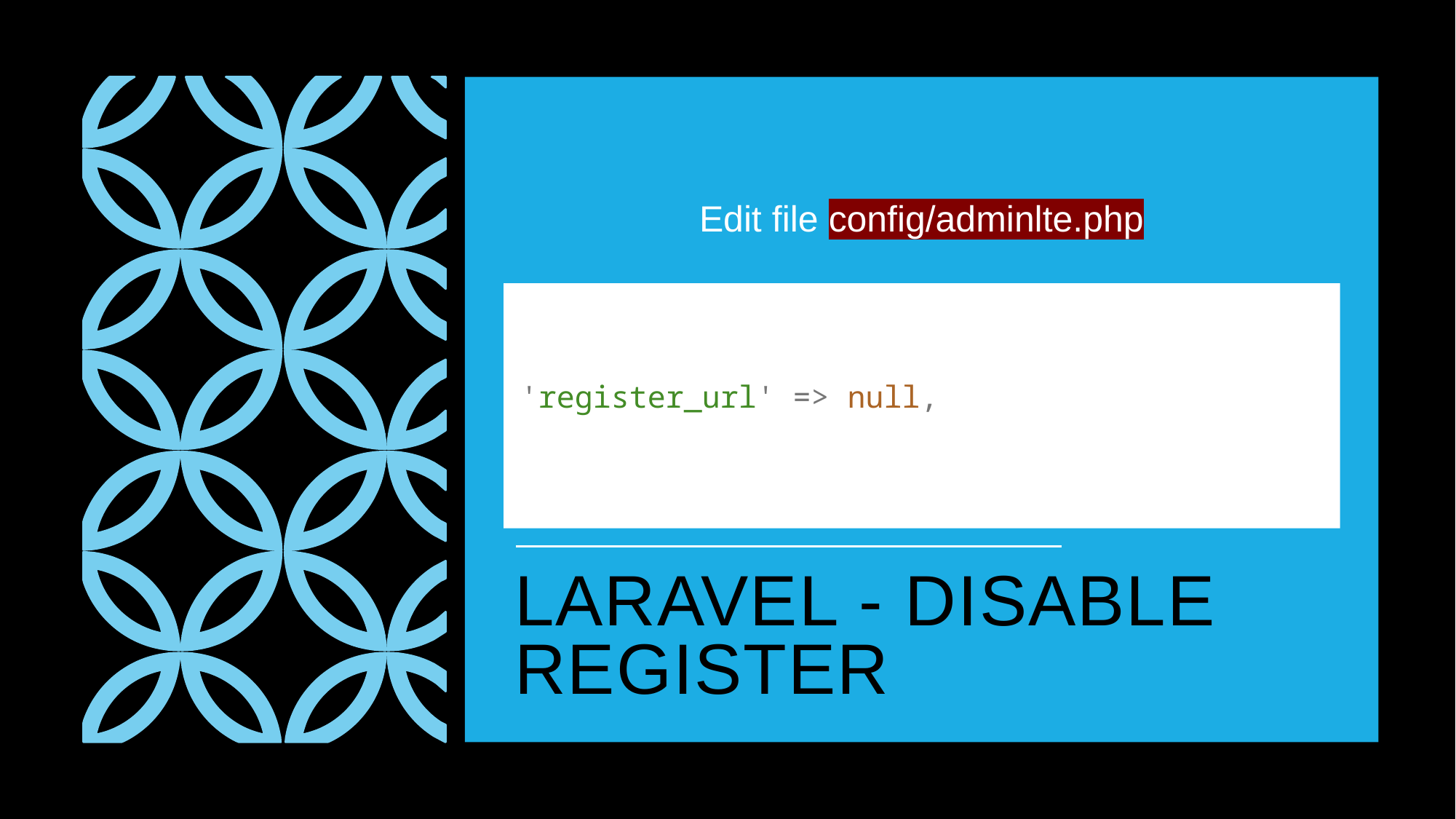

Edit file config/adminlte.php

'register_url' => null,

# LARAVEL - DISABLE REGISTER